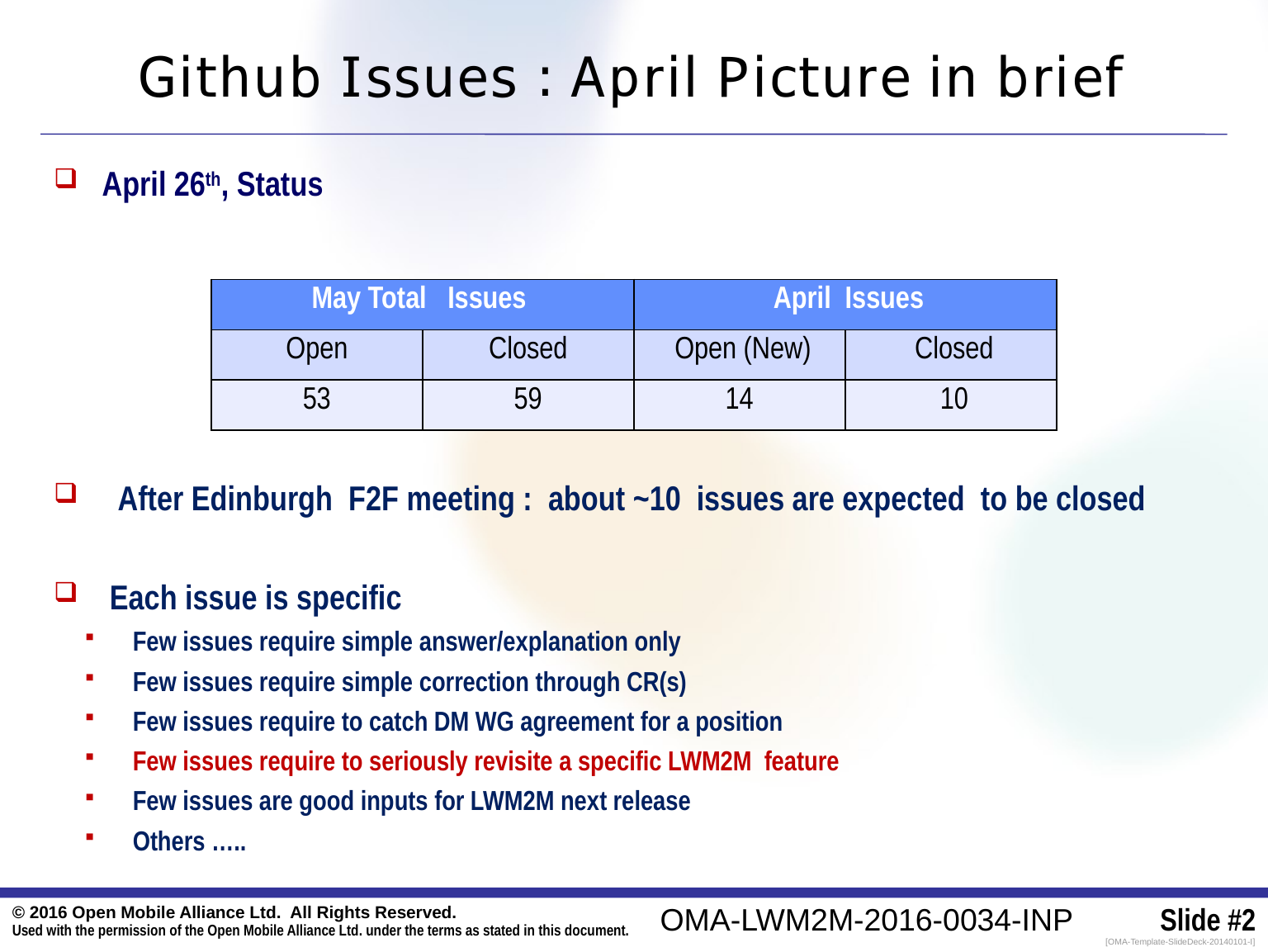

# Github Issues : April Picture in brief
   April 26th, Status

  After Edinburgh  F2F meeting :  about ~10  issues are expected  to be closed

 Each issue is specific
Few issues require simple answer/explanation only
Few issues require simple correction through CR(s)
Few issues require to catch DM WG agreement for a position
Few issues require to seriously revisite a specific LWM2M  feature
Few issues are good inputs for LWM2M next release
Others …..

| May Total Issues |  | April Issues |  |
| --- | --- | --- | --- |
| Open | Closed | Open (New) | Closed |
| 53 | 59 | 14 | 10 |